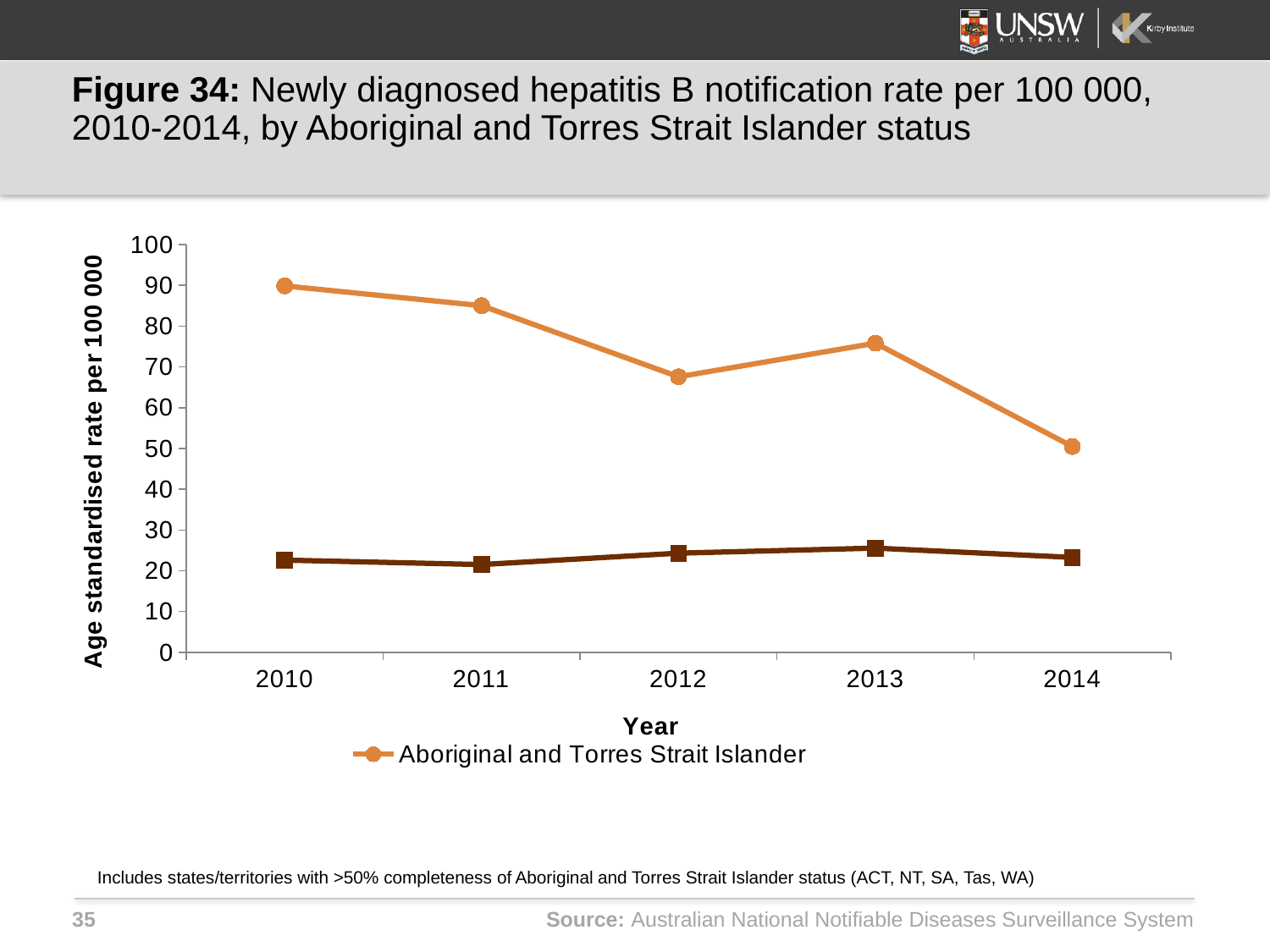

# Figure 34: Newly diagnosed hepatitis B notification rate per 100 000, 2010-2014, by Aboriginal and Torres Strait Islander status

### Chart

| Category | Aboriginal and Torres Strait Islander  | Non-Indigenous   |
|---|---|---|
| 2010 | 89.85486602783203 | 22.605205535888672 |
| 2011 | 85.00012969970703 | 21.51759147644043 |
| 2012 | 67.57825469970703 | 24.302574157714844 |
| 2013 | 75.81620025634766 | 25.54121208190918 |
| 2014 | 50.472591400146484 | 23.26205062866211 |
Includes states/territories with >50% completeness of Aboriginal and Torres Strait Islander status (ACT, NT, SA, Tas, WA)
Source: Australian National Notifiable Diseases Surveillance System
35